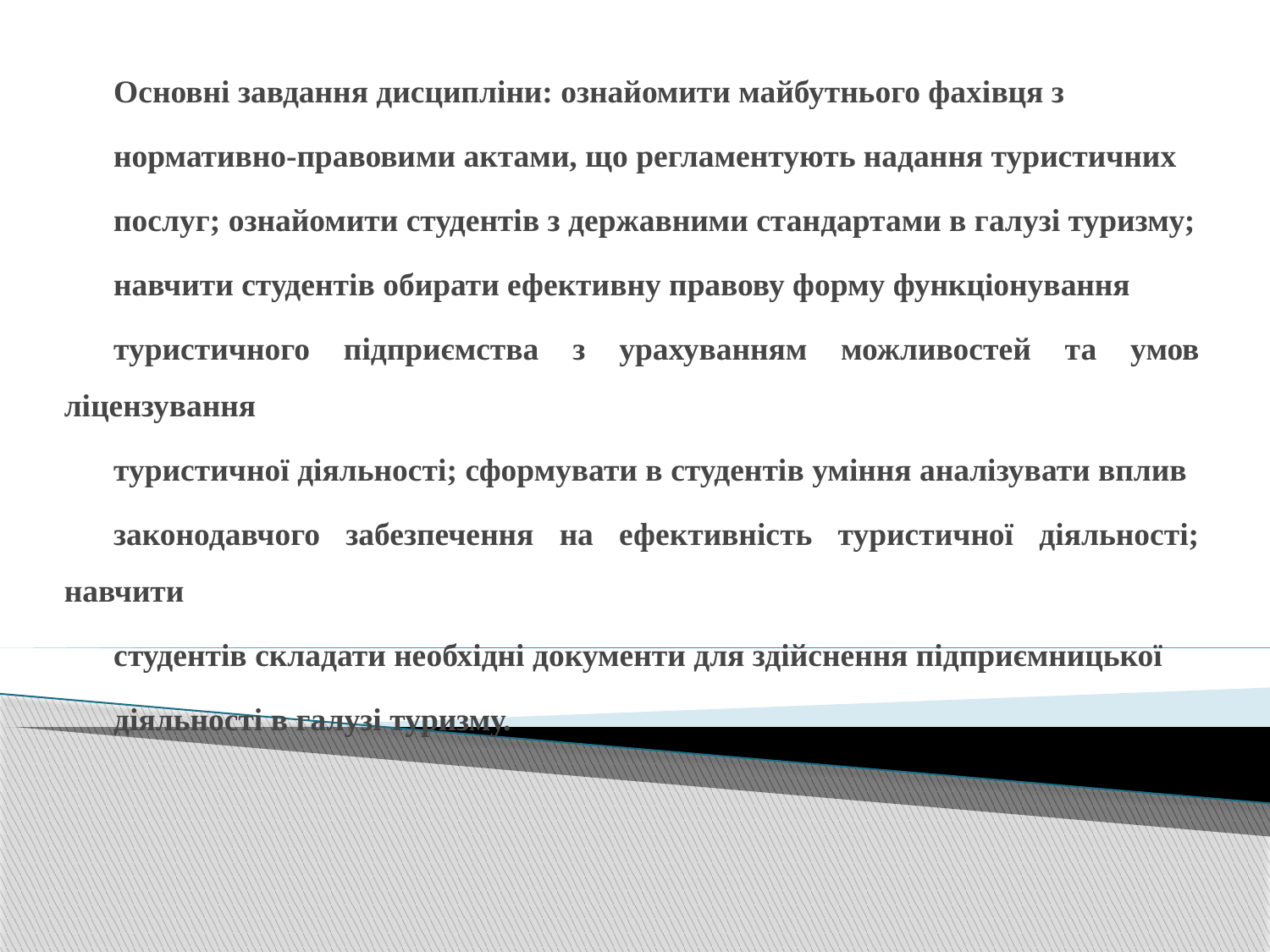

Основні завдання дисципліни: ознайомити майбутнього фахівця з
нормативно-правовими актами, що регламентують надання туристичних
послуг; ознайомити студентів з державними стандартами в галузі туризму;
навчити студентів обирати ефективну правову форму функціонування
туристичного підприємства з урахуванням можливостей та умов ліцензування
туристичної діяльності; сформувати в студентів уміння аналізувати вплив
законодавчого забезпечення на ефективність туристичної діяльності; навчити
студентів складати необхідні документи для здійснення підприємницької
діяльності в галузі туризму.